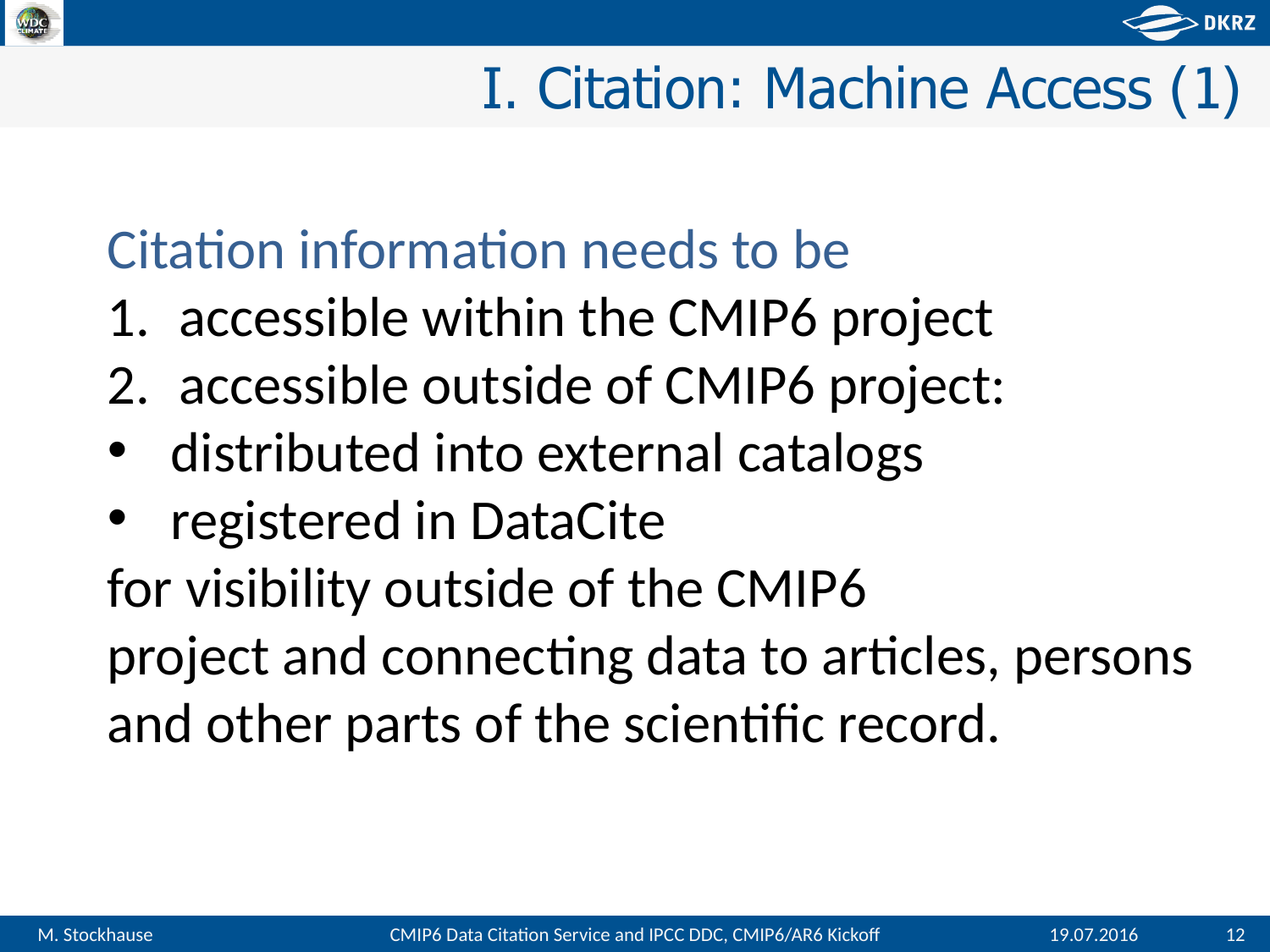

# I. Citation: Machine Access (1)
Citation information needs to be
accessible within the CMIP6 project
accessible outside of CMIP6 project:
distributed into external catalogs
registered in DataCite
for visibility outside of the CMIP6
project and connecting data to articles, persons
and other parts of the scientific record.
12
19.07.2016